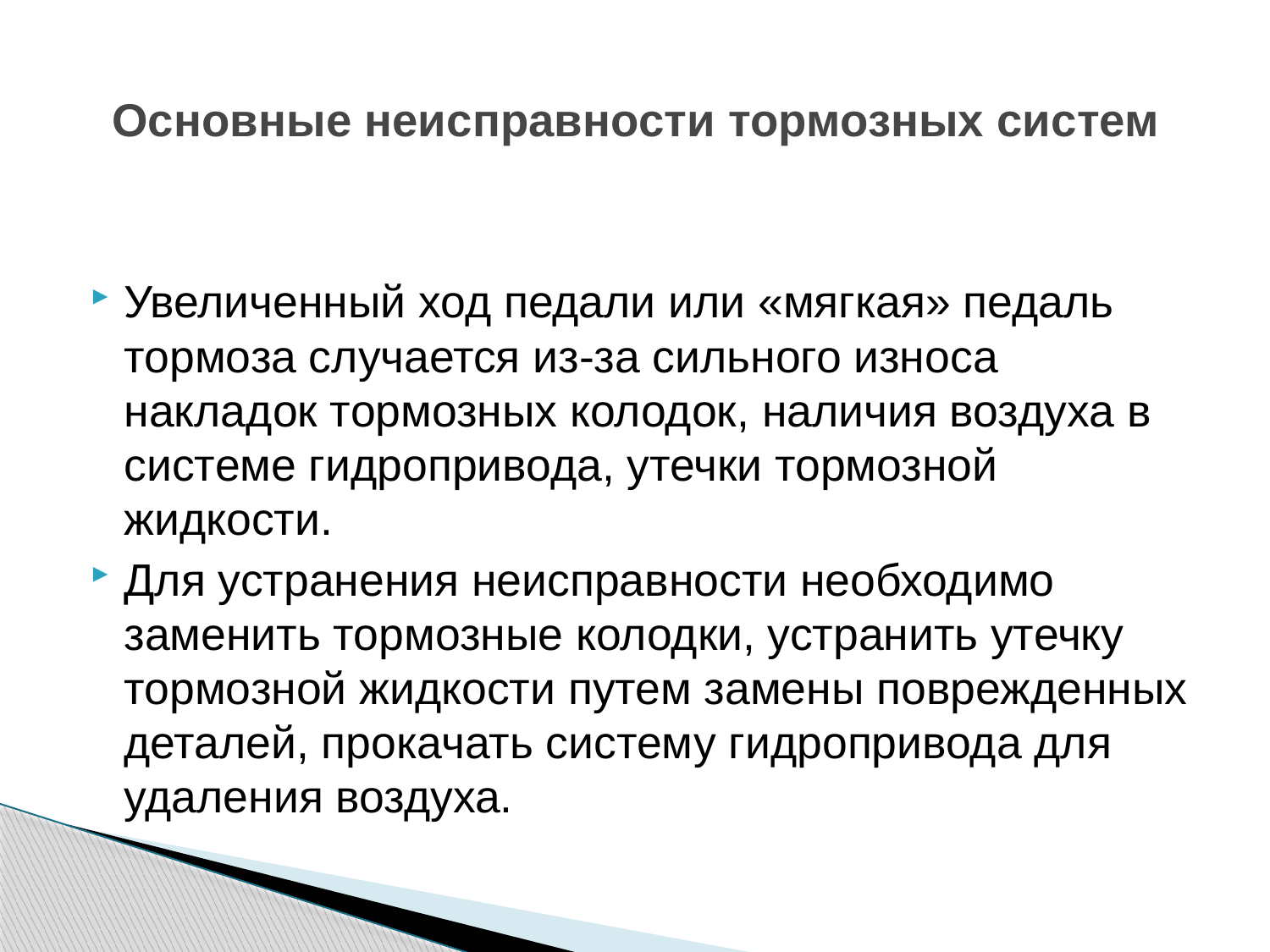

# Основные неисправности тормозных систем

Увеличенный ход педали или «мягкая» педаль тормоза случается из-за сильного износа накладок тормозных колодок, наличия воздуха в системе гидропривода, утечки тормозной жидкости.
Для устранения неисправности необходимо заменить тормозные колодки, устранить утечку тормозной жидкости путем замены поврежденных деталей, прокачать систему гидропривода для удаления воздуха.